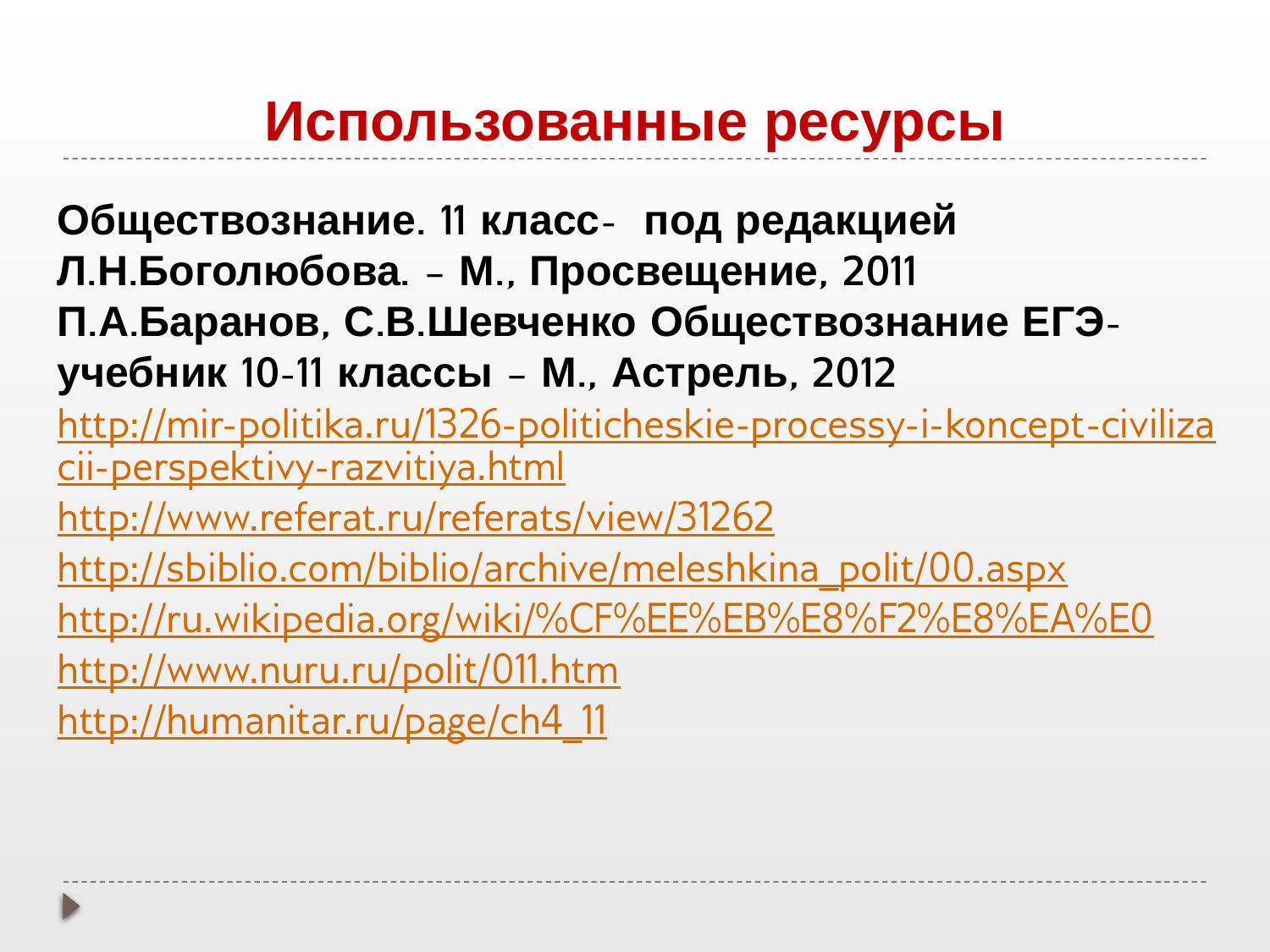

# Использованные ресурсы
Обществознание. 11 класс-  под редакцией Л.Н.Боголюбова. – М., Просвещение, 2011
П.А.Баранов, С.В.Шевченко Обществознание ЕГЭ-учебник 10-11 классы – М., Астрель, 2012
http://mir-politika.ru/1326-politicheskie-processy-i-koncept-civilizacii-perspektivy-razvitiya.html
http://www.referat.ru/referats/view/31262
http://sbiblio.com/biblio/archive/meleshkina_polit/00.aspx
http://ru.wikipedia.org/wiki/%CF%EE%EB%E8%F2%E8%EA%E0
http://www.nuru.ru/polit/011.htm
http://humanitar.ru/page/ch4_11